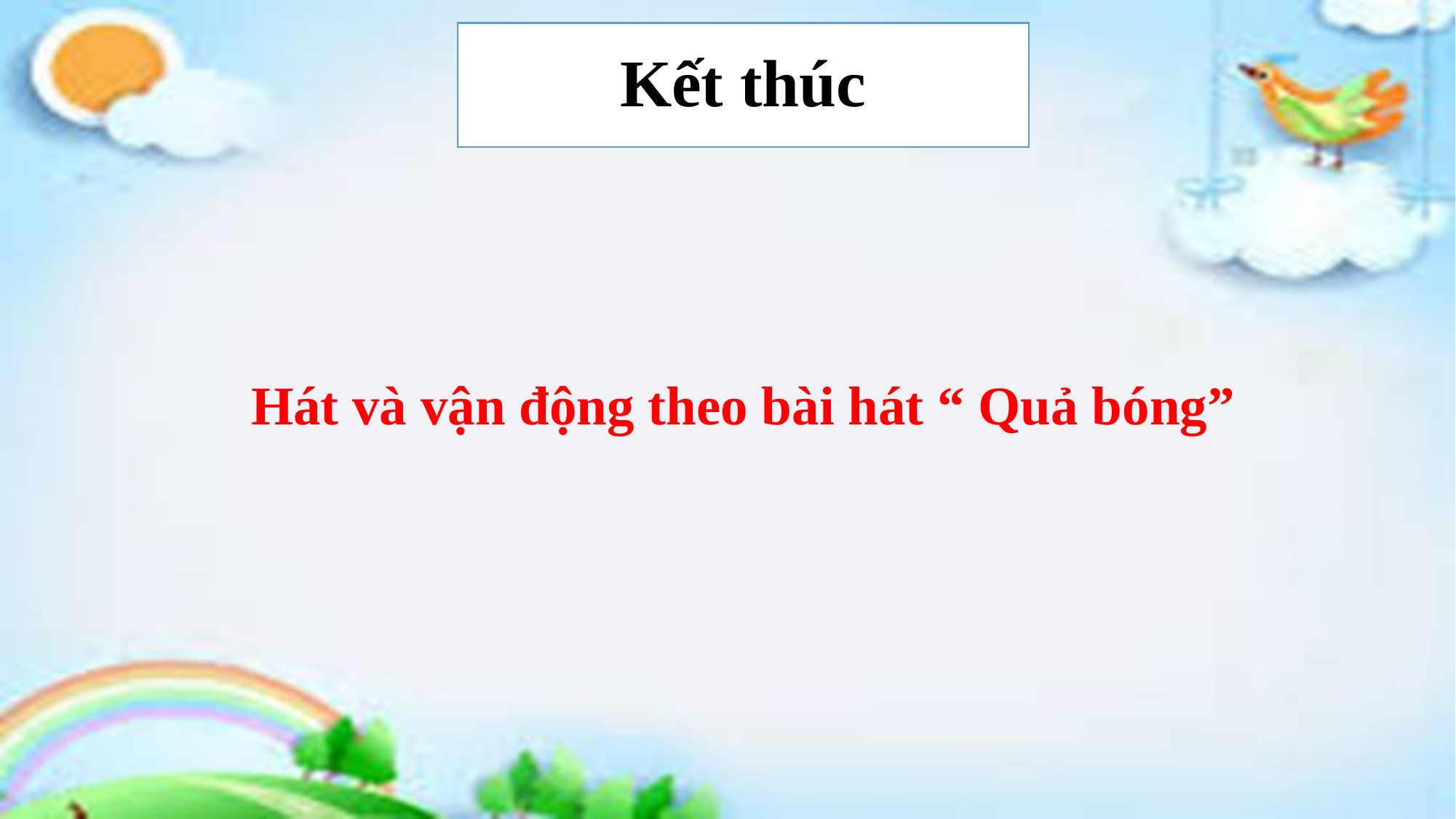

# Kết thúc
Hát và vận động theo bài hát “ Quả bóng”